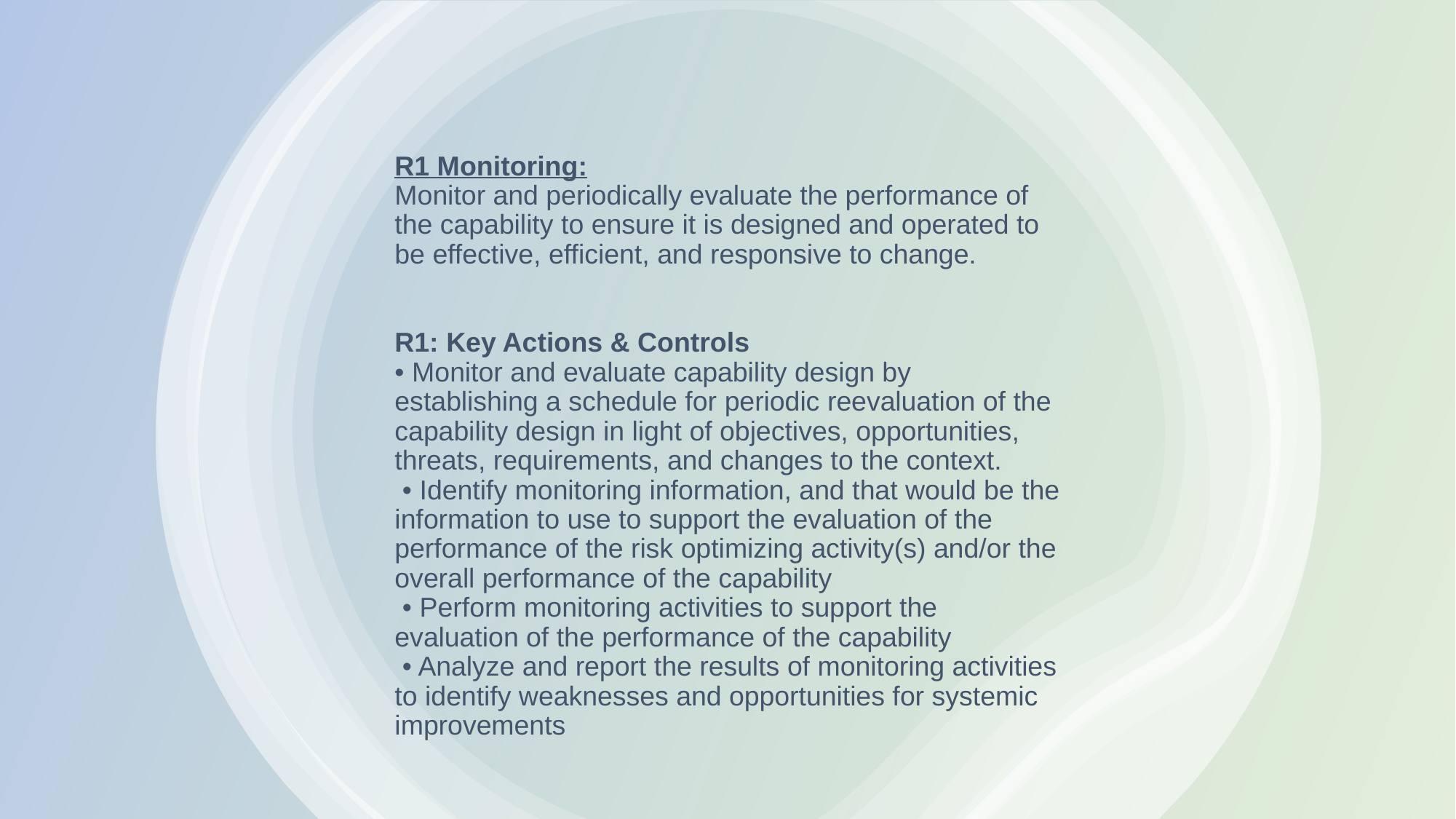

# R1 Monitoring: Monitor and periodically evaluate the performance of the capability to ensure it is designed and operated to be effective, efficient, and responsive to change. R1: Key Actions & Controls • Monitor and evaluate capability design by establishing a schedule for periodic reevaluation of the capability design in light of objectives, opportunities, threats, requirements, and changes to the context. • Identify monitoring information, and that would be the information to use to support the evaluation of the performance of the risk optimizing activity(s) and/or the overall performance of the capability • Perform monitoring activities to support the evaluation of the performance of the capability • Analyze and report the results of monitoring activities to identify weaknesses and opportunities for systemic improvements